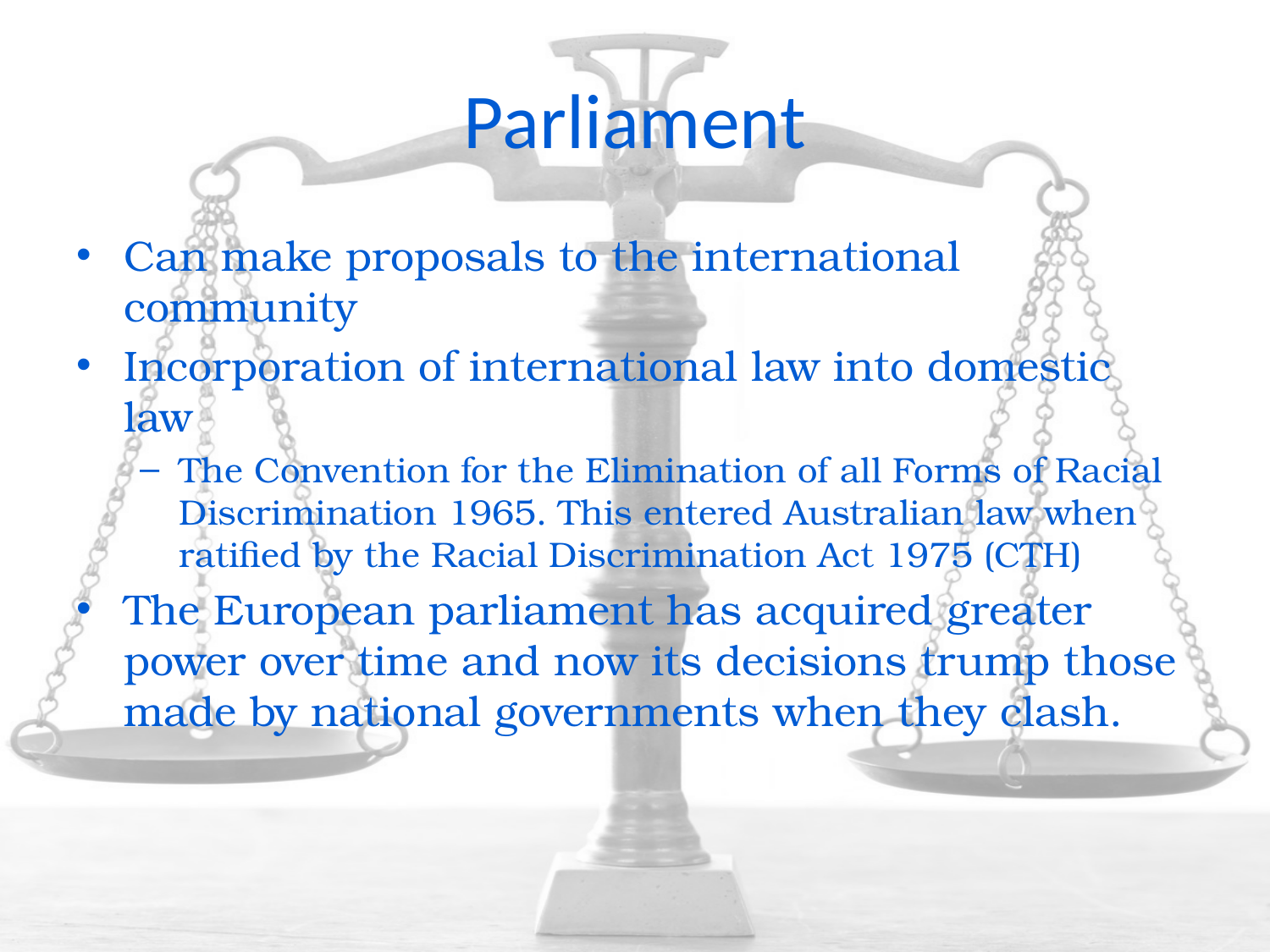

# Parliament
Can make proposals to the international community
Incorporation of international law into domestic law
The Convention for the Elimination of all Forms of Racial Discrimination 1965. This entered Australian law when ratified by the Racial Discrimination Act 1975 (CTH)
The European parliament has acquired greater power over time and now its decisions trump those made by national governments when they clash.